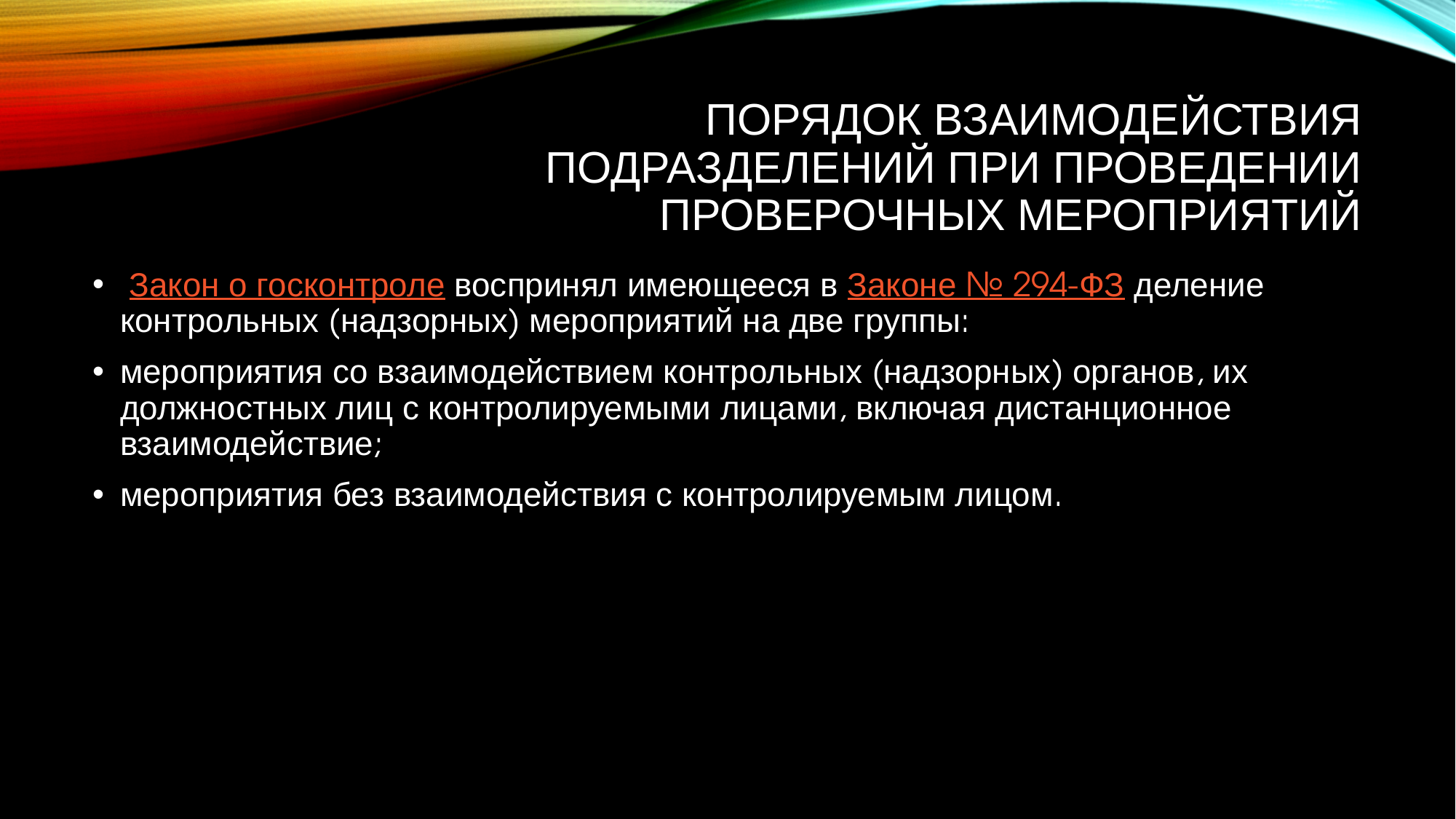

# Порядок взаимодействия подразделений при проведении проверочных мероприятий
 Закон о госконтроле воспринял имеющееся в Законе № 294-ФЗ деление контрольных (надзорных) мероприятий на две группы:
мероприятия со взаимодействием контрольных (надзорных) органов, их должностных лиц с контролируемыми лицами, включая дистанционное взаимодействие;
мероприятия без взаимодействия с контролируемым лицом.